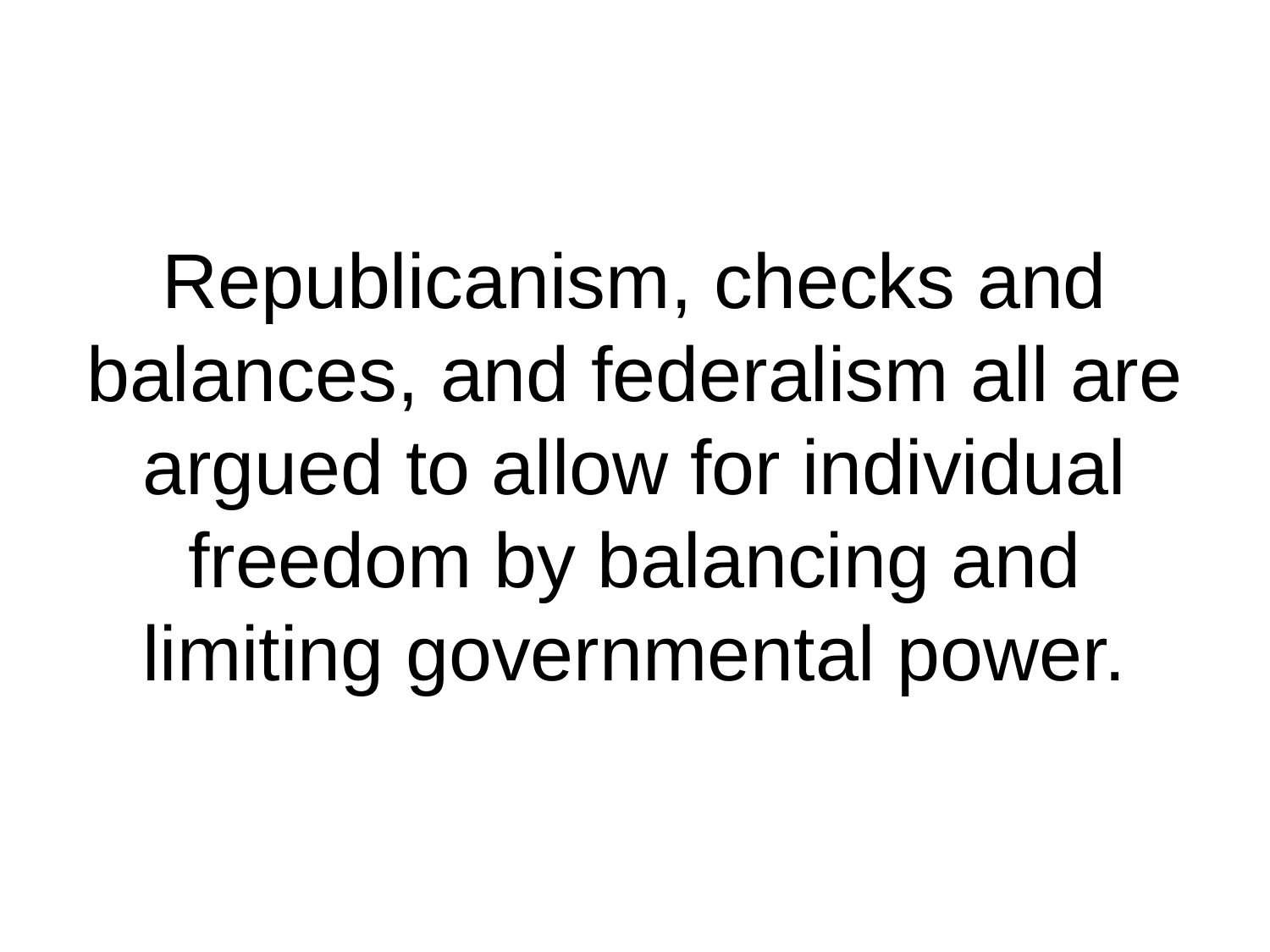

# Republicanism, checks and balances, and federalism all are argued to allow for individual freedom by balancing and limiting governmental power.